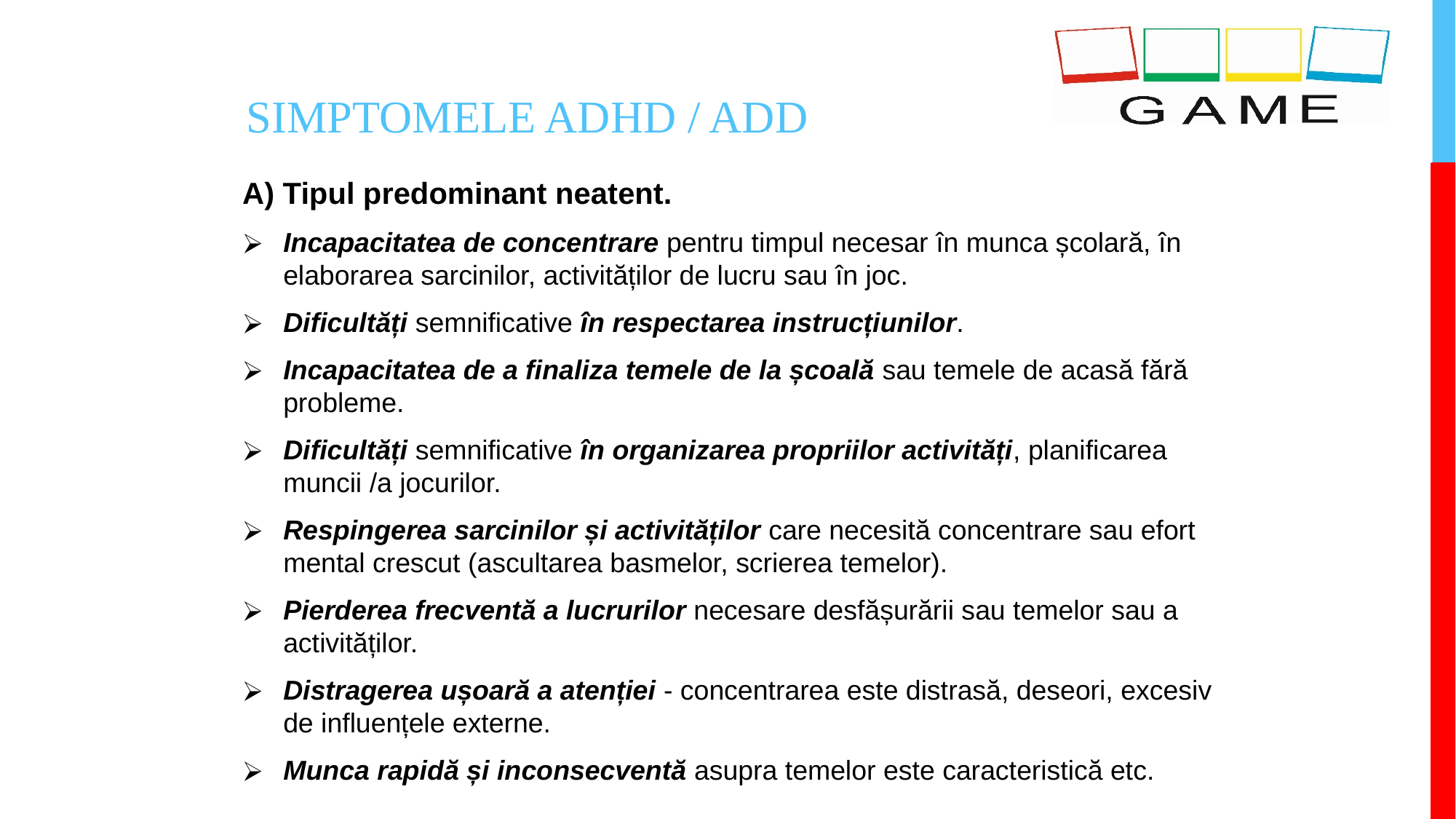

# SIMPTOMELE ADHD / ADD
A) Tipul predominant neatent.
Incapacitatea de concentrare pentru timpul necesar în munca școlară, în elaborarea sarcinilor, activităților de lucru sau în joc.
Dificultăți semnificative în respectarea instrucțiunilor.
Incapacitatea de a finaliza temele de la școală sau temele de acasă fără probleme.
Dificultăți semnificative în organizarea propriilor activități, planificarea muncii /a jocurilor.
Respingerea sarcinilor și activităților care necesită concentrare sau efort mental crescut (ascultarea basmelor, scrierea temelor).
Pierderea frecventă a lucrurilor necesare desfășurării sau temelor sau a activităților.
Distragerea ușoară a atenției - concentrarea este distrasă, deseori, excesiv de influențele externe.
Munca rapidă și inconsecventă asupra temelor este caracteristică etc.